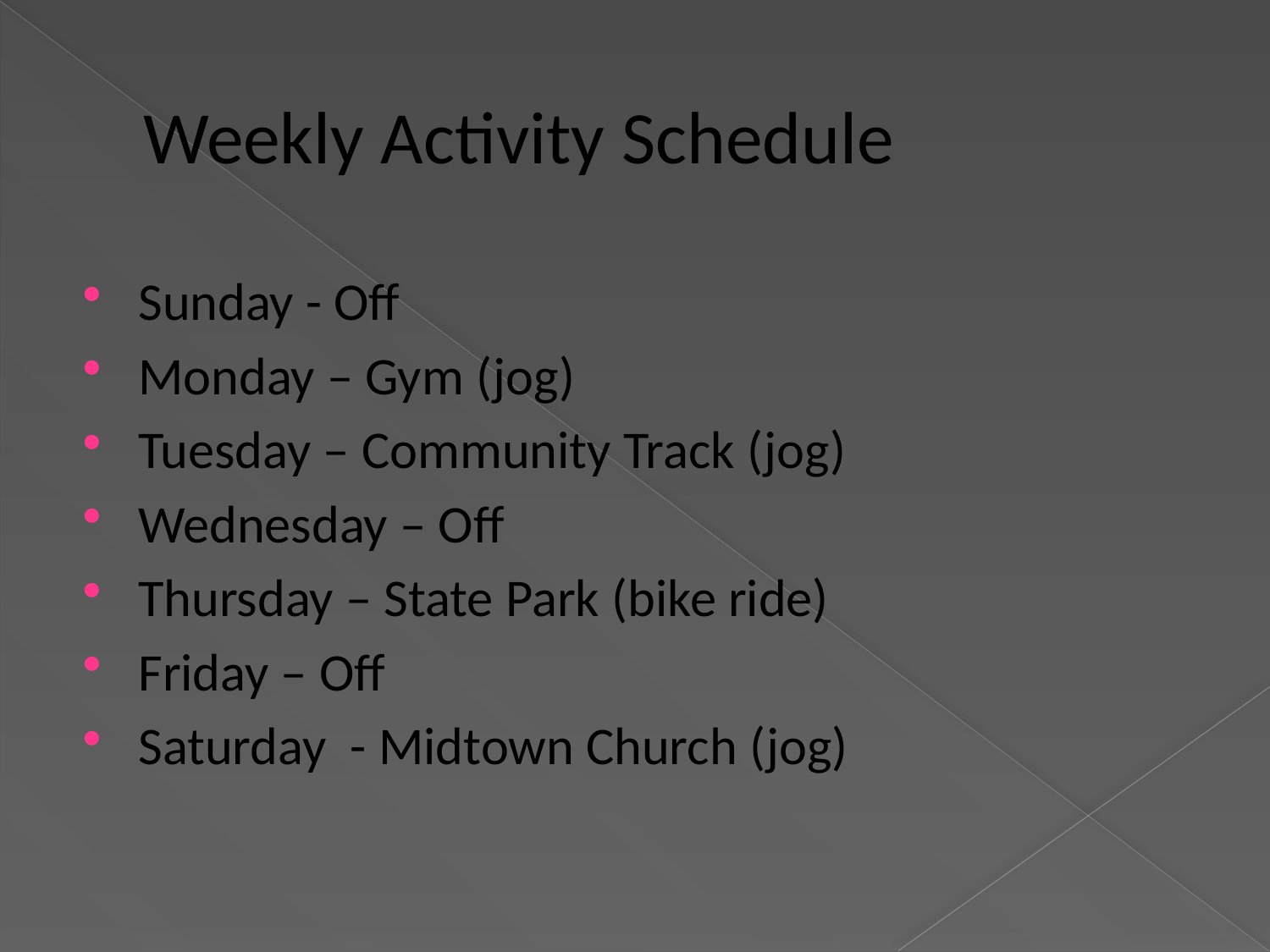

# Weekly Activity Schedule
Sunday - Off
Monday – Gym (jog)
Tuesday – Community Track (jog)
Wednesday – Off
Thursday – State Park (bike ride)
Friday – Off
Saturday  - Midtown Church (jog)